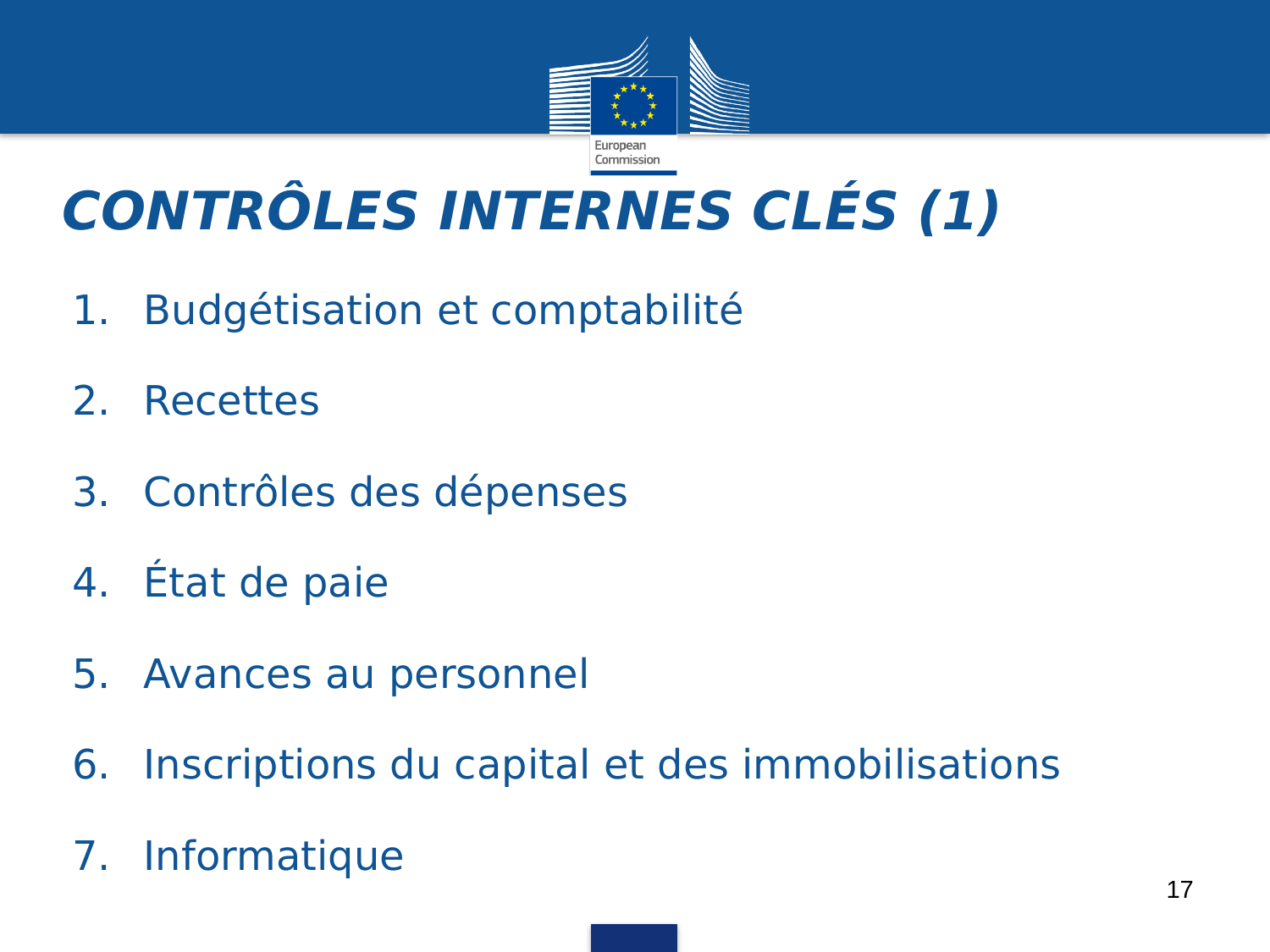

# CONTRÔLES INTERNES CLÉS (1)
Budgétisation et comptabilité
Recettes
Contrôles des dépenses
État de paie
Avances au personnel
Inscriptions du capital et des immobilisations
Informatique

17